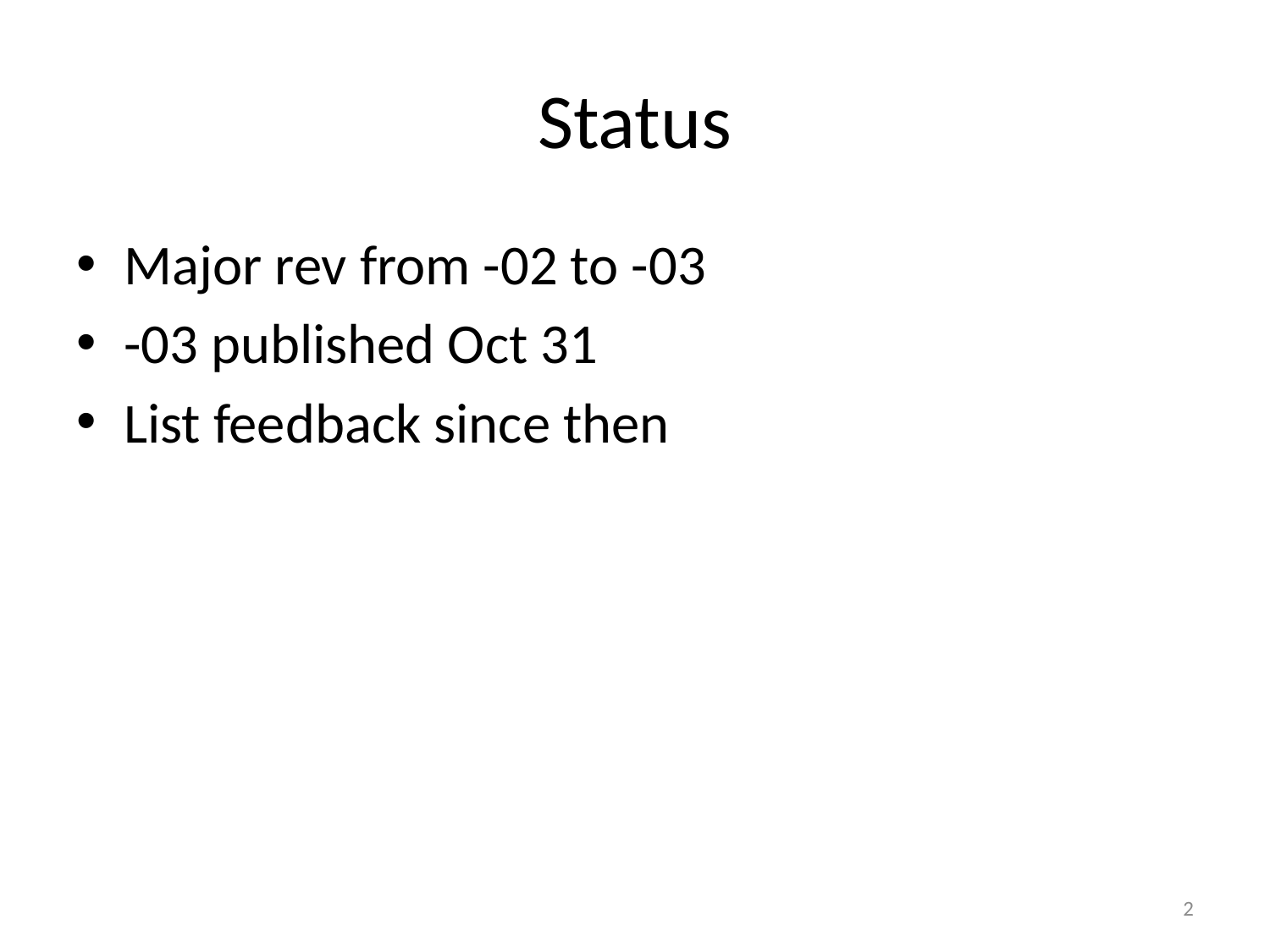

# Status
Major rev from -02 to -03
-03 published Oct 31
List feedback since then
2